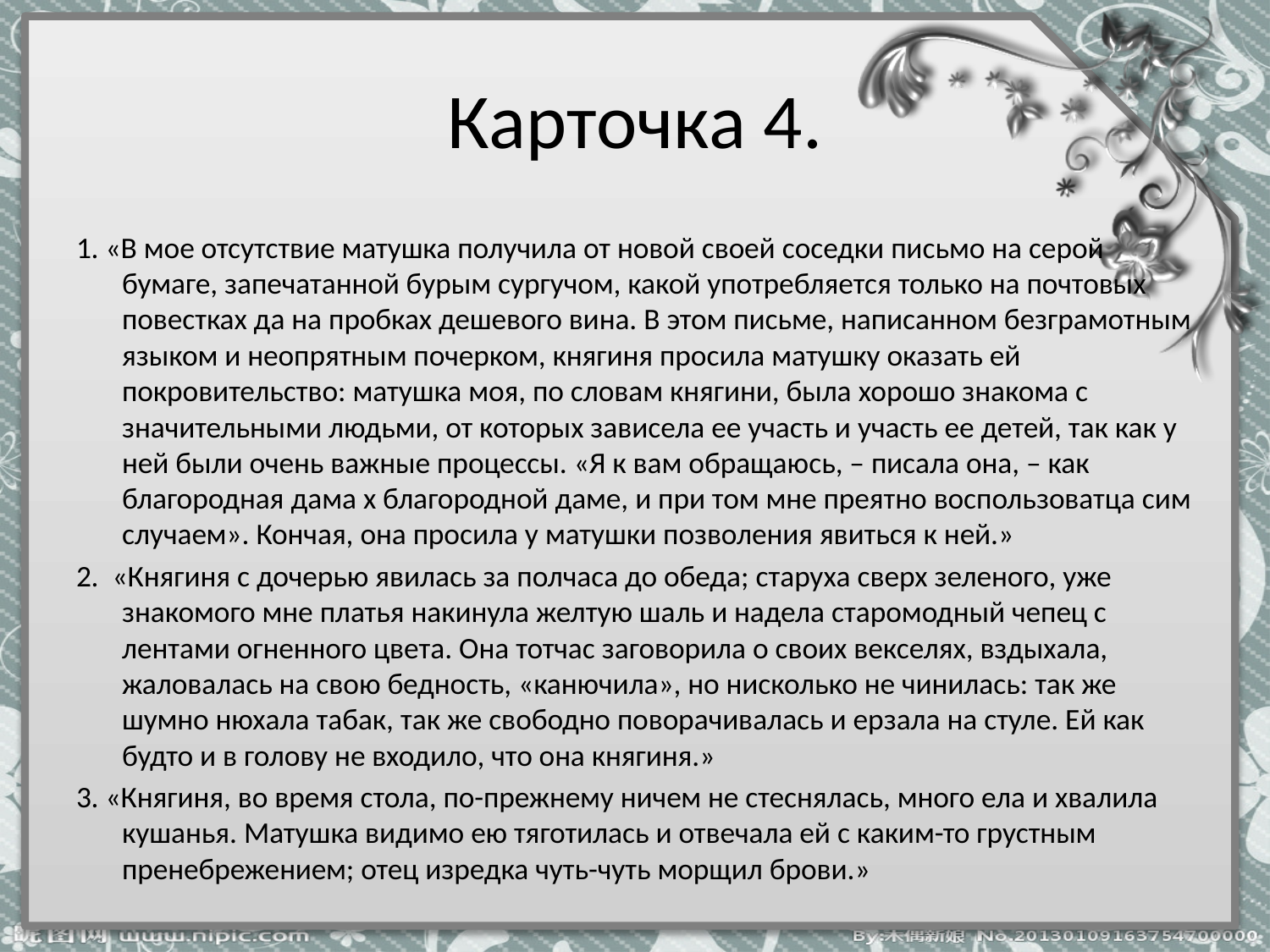

# Карточка 4.
1. «В мое отсутствие матушка получила от новой своей соседки письмо на серой бумаге, запечатанной бурым сургучом, какой употребляется только на почтовых повестках да на пробках дешевого вина. В этом письме, написанном безграмотным языком и неопрятным почерком, княгиня просила матушку оказать ей покровительство: матушка моя, по словам княгини, была хорошо знакома с значительными людьми, от которых зависела ее участь и участь ее детей, так как у ней были очень важные процессы. «Я к вам обращаюсь, – писала она, – как благородная дама х благородной даме, и при том мне преятно воспользоватца сим случаем». Кончая, она просила у матушки позволения явиться к ней.»
2.  «Княгиня с дочерью явилась за полчаса до обеда; старуха сверх зеленого, уже знакомого мне платья накинула желтую шаль и надела старомодный чепец с лентами огненного цвета. Она тотчас заговорила о своих векселях, вздыхала, жаловалась на свою бедность, «канючила», но нисколько не чинилась: так же шумно нюхала табак, так же свободно поворачивалась и ерзала на стуле. Ей как будто и в голову не входило, что она княгиня.»
3. «Княгиня, во время стола, по-прежнему ничем не стеснялась, много ела и хвалила кушанья. Матушка видимо ею тяготилась и отвечала ей с каким-то грустным пренебрежением; отец изредка чуть-чуть морщил брови.»